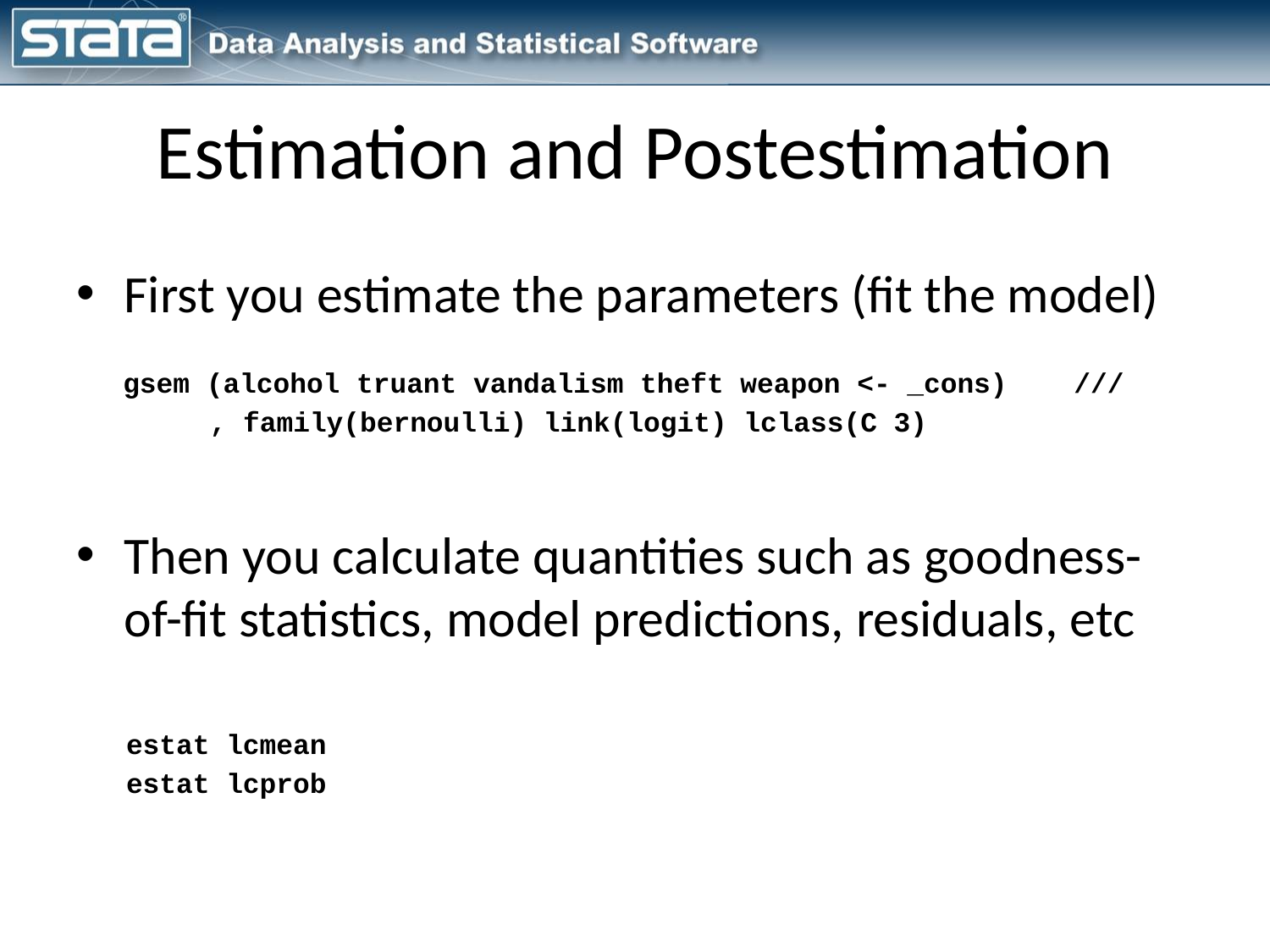

# Estimation and Postestimation
First you estimate the parameters (fit the model)

   gsem (alcohol truant vandalism theft weapon <- _cons)    ///
        , family(bernoulli) link(logit) lclass(C 3)

Then you calculate quantities such as goodness-of-fit statistics, model predictions, residuals, etc

   estat lcmean
   estat lcprob